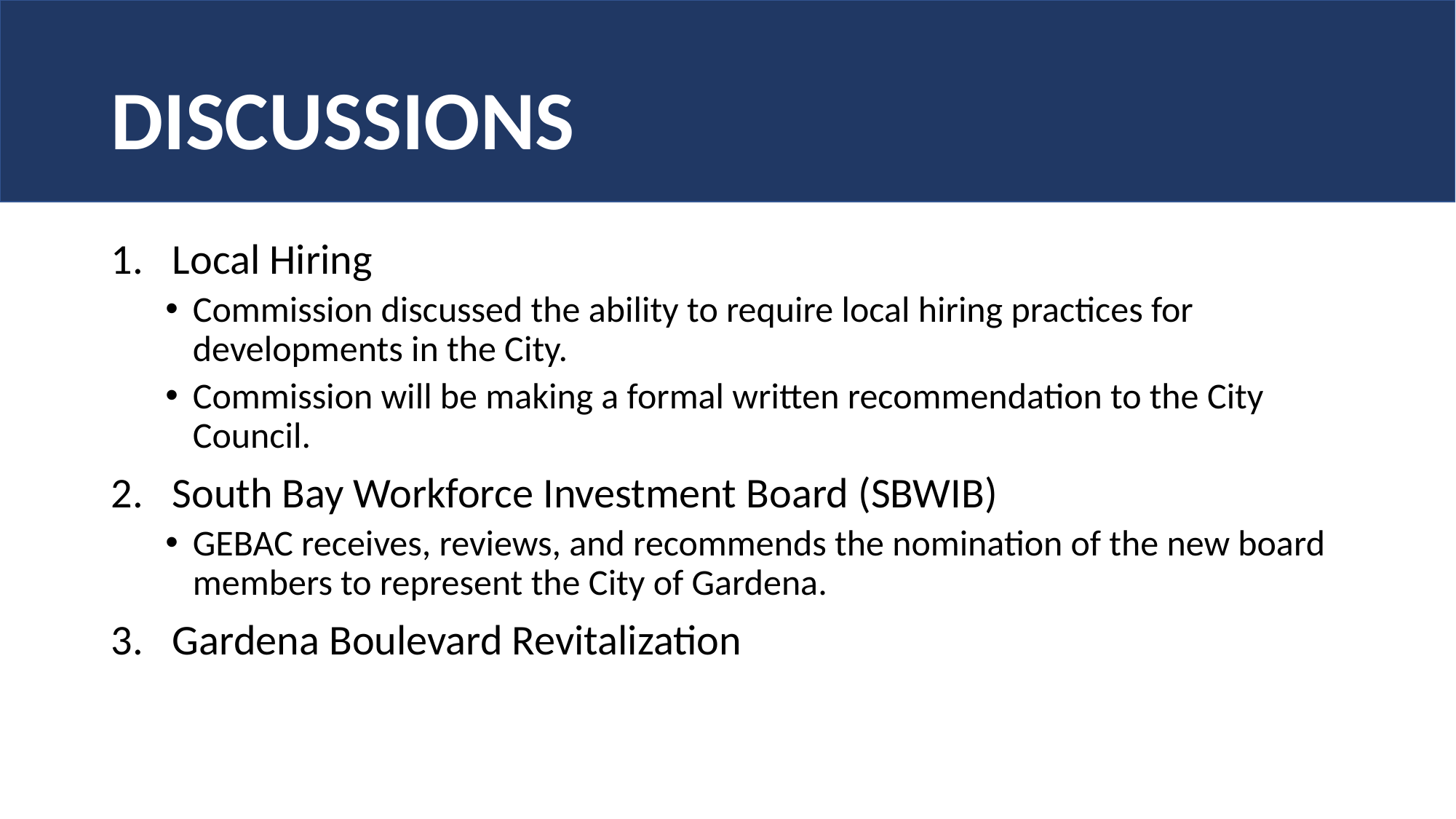

# DISCUSSIONS
Local Hiring
Commission discussed the ability to require local hiring practices for developments in the City.
Commission will be making a formal written recommendation to the City Council.
South Bay Workforce Investment Board (SBWIB)
GEBAC receives, reviews, and recommends the nomination of the new board members to represent the City of Gardena.
Gardena Boulevard Revitalization